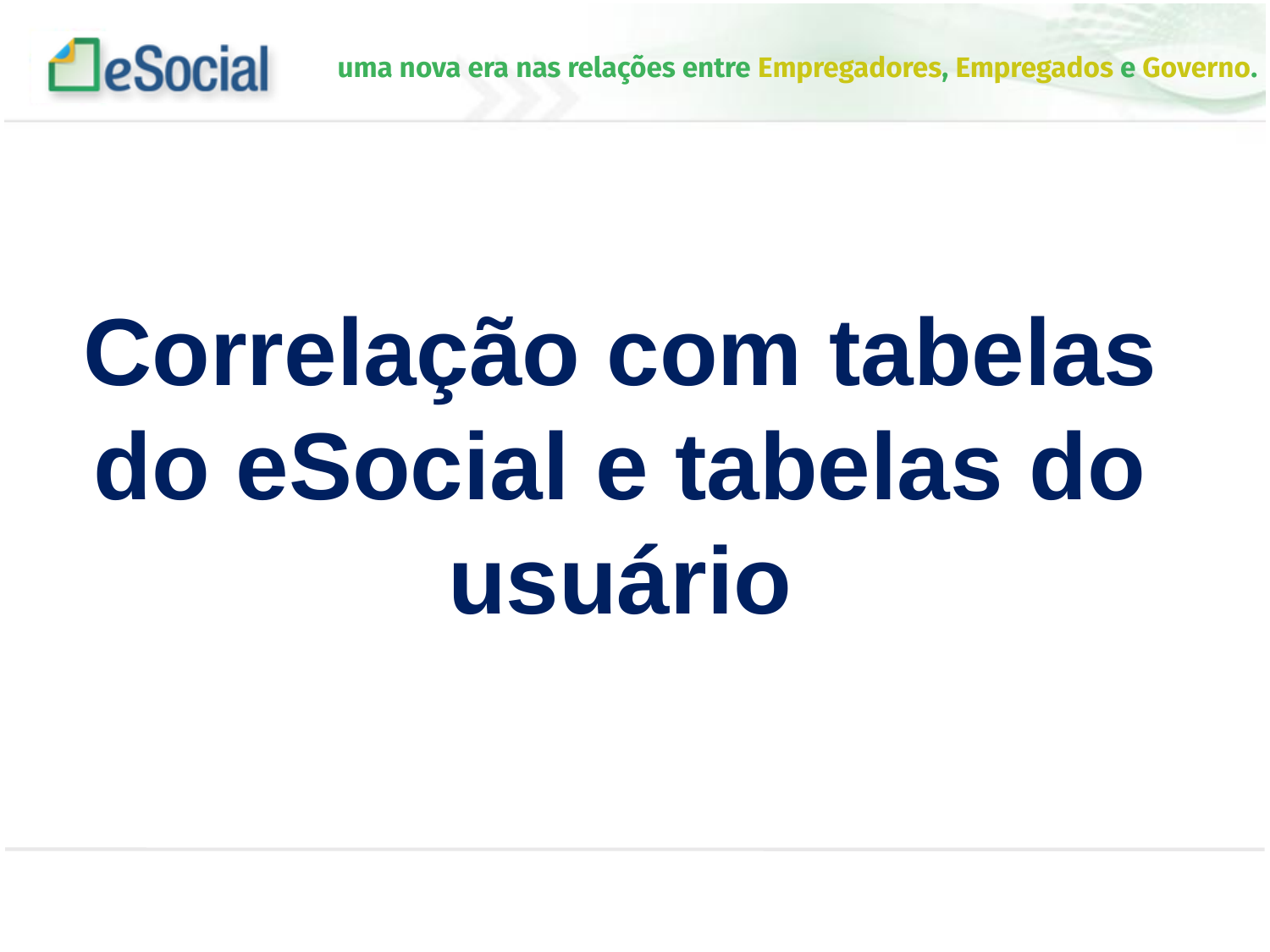

Correlação com tabelas do eSocial e tabelas do usuário